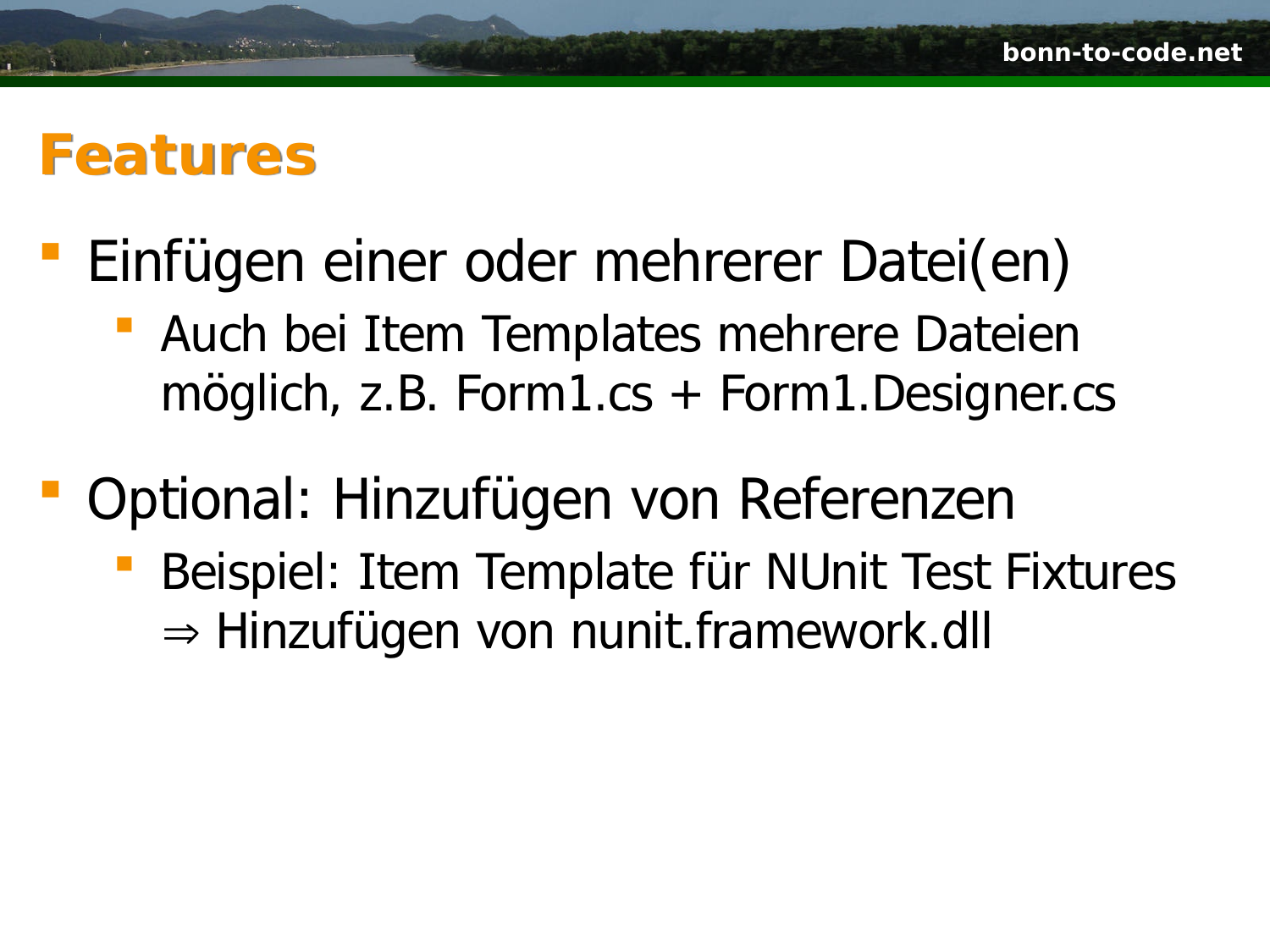

# Features
Einfügen einer oder mehrerer Datei(en)
Auch bei Item Templates mehrere Dateien möglich, z.B. Form1.cs + Form1.Designer.cs
Optional: Hinzufügen von Referenzen
Beispiel: Item Template für NUnit Test Fixtures
⇒ Hinzufügen von nunit.framework.dll